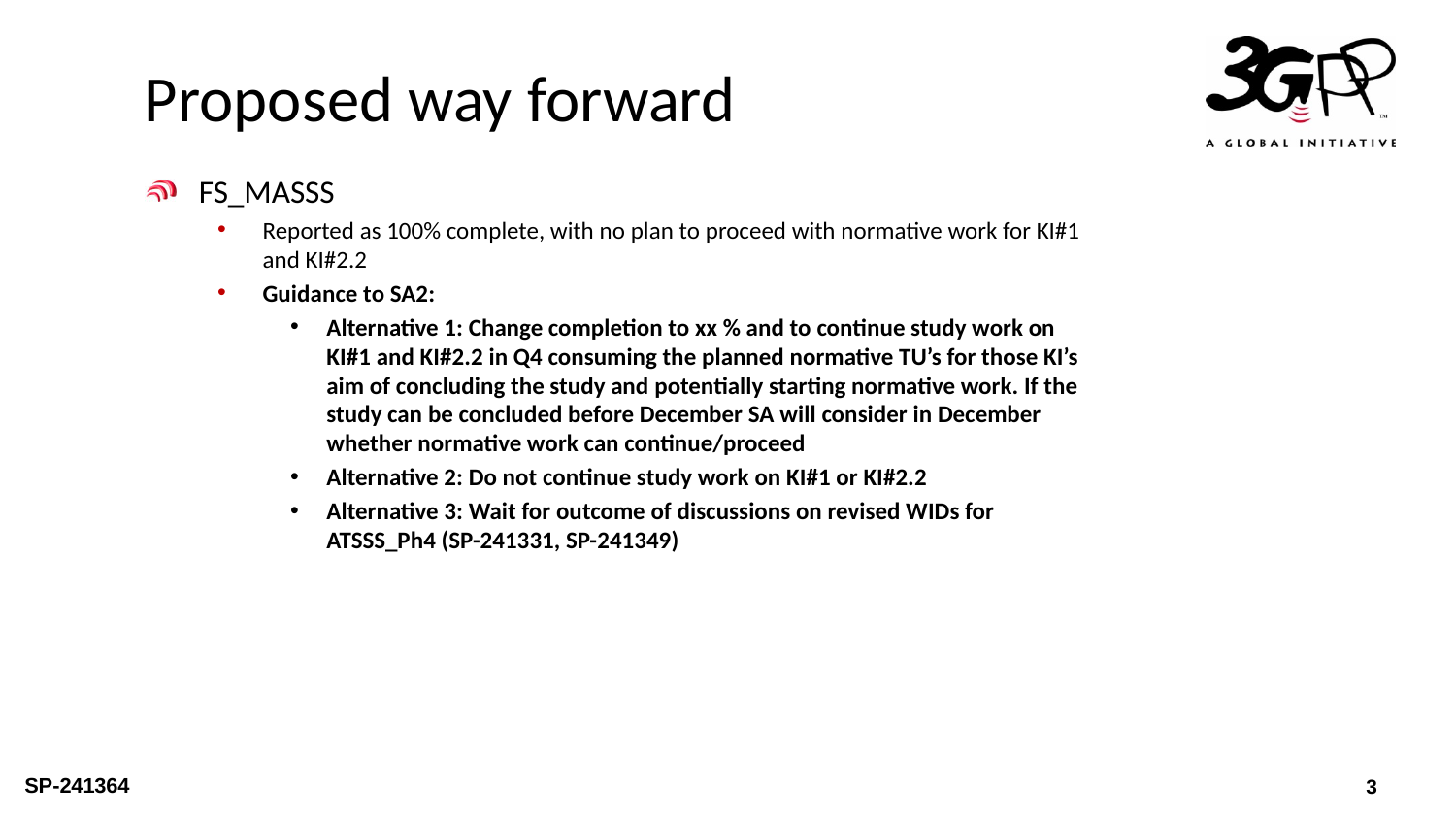

# Proposed way forward
FS_MASSS
Reported as 100% complete, with no plan to proceed with normative work for KI#1 and KI#2.2
Guidance to SA2:
Alternative 1: Change completion to xx % and to continue study work on KI#1 and KI#2.2 in Q4 consuming the planned normative TU’s for those KI’s aim of concluding the study and potentially starting normative work. If the study can be concluded before December SA will consider in December whether normative work can continue/proceed
Alternative 2: Do not continue study work on KI#1 or KI#2.2
Alternative 3: Wait for outcome of discussions on revised WIDs for ATSSS_Ph4 (SP-241331, SP-241349)